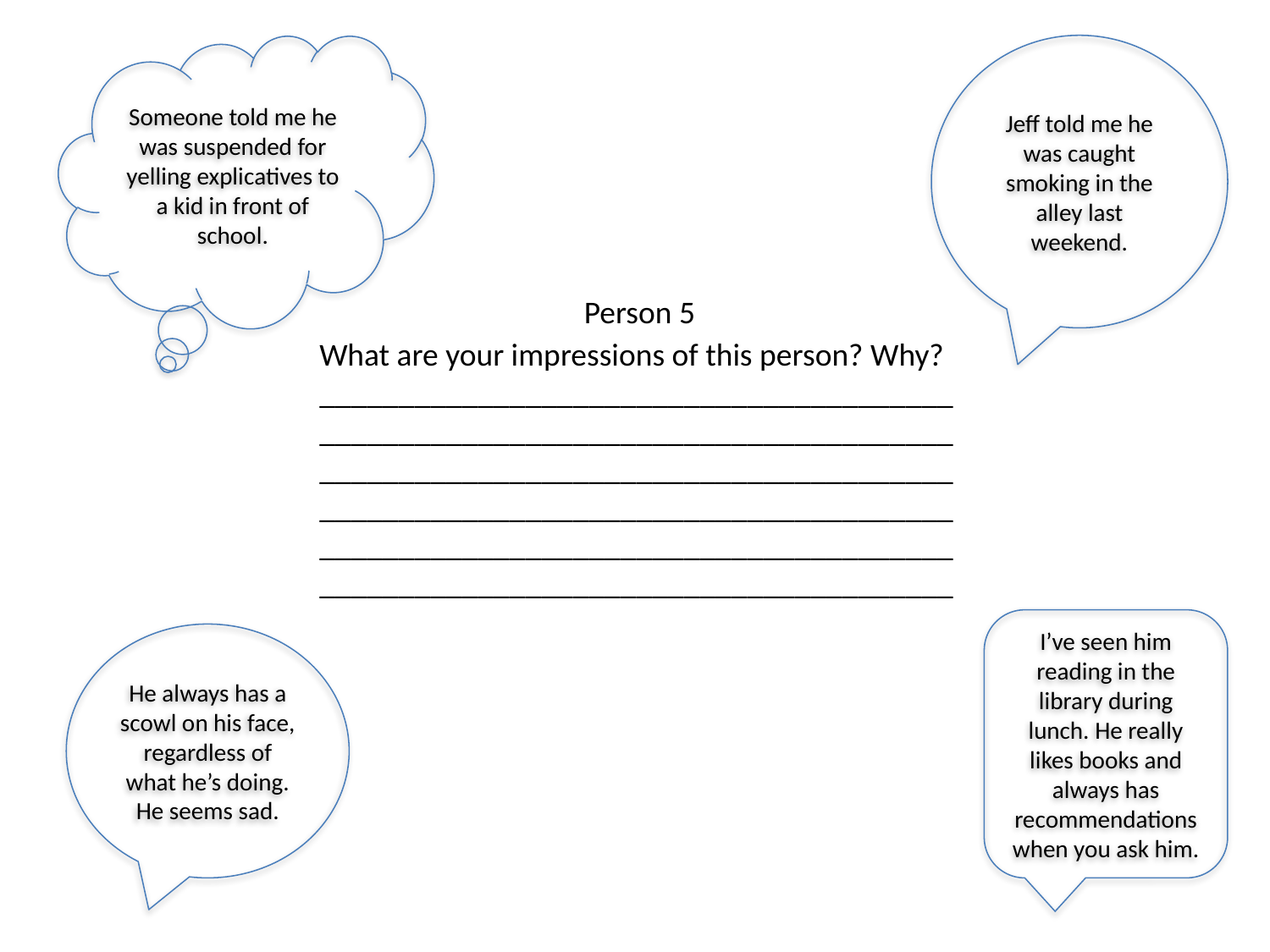

Someone told me he was suspended for yelling explicatives to a kid in front of school.
Jeff told me he was caught smoking in the alley last weekend.
Person 5
What are your impressions of this person? Why?
________________________________________
________________________________________
________________________________________
________________________________________
________________________________________
________________________________________
I’ve seen him reading in the library during lunch. He really likes books and always has recommendations when you ask him.
He always has a scowl on his face, regardless of what he’s doing. He seems sad.